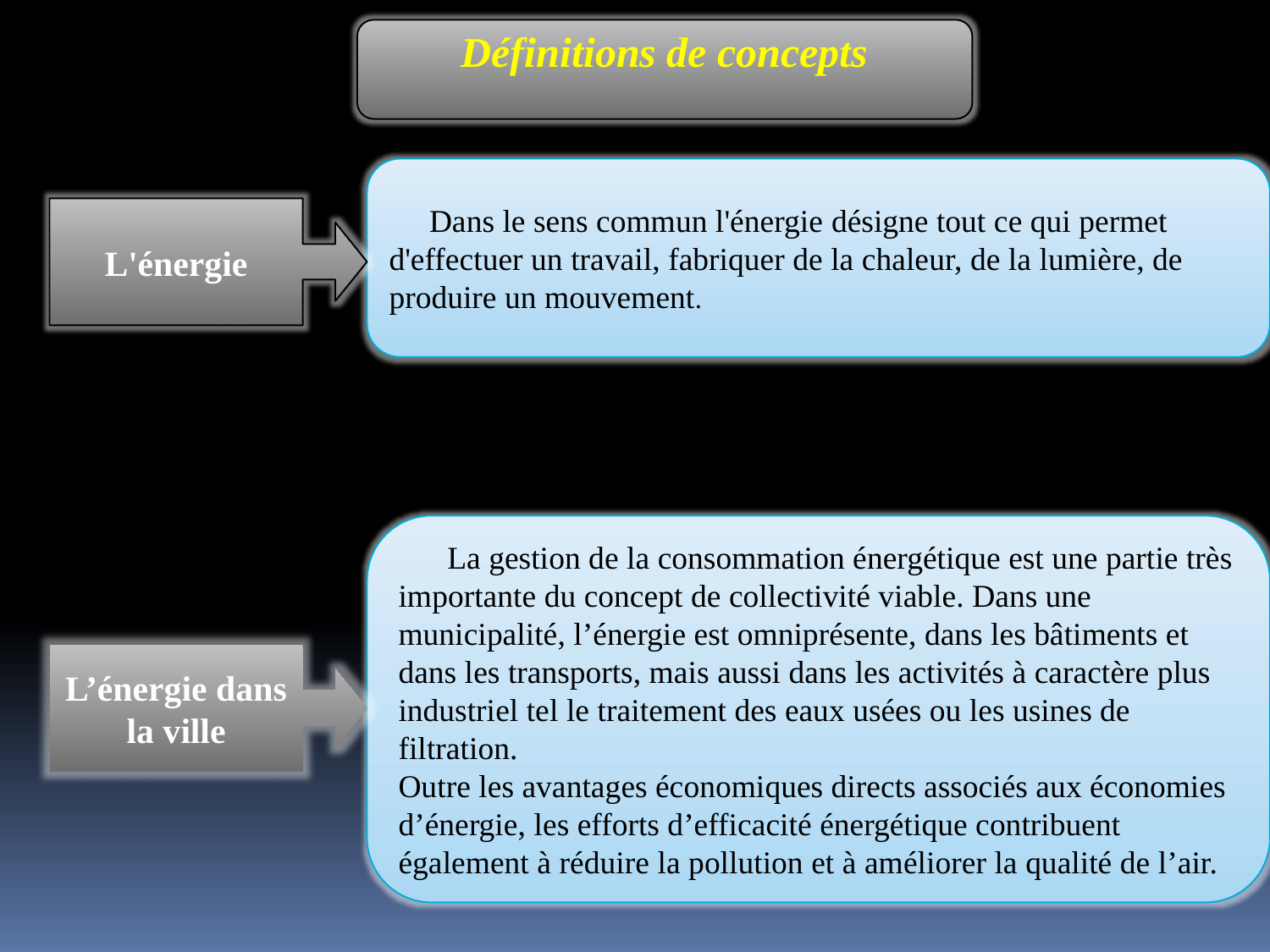

Définitions de concepts

     Dans le sens commun l'énergie désigne tout ce qui permet d'effectuer un travail, fabriquer de la chaleur, de la lumière, de produire un mouvement.
L'énergie
       La gestion de la consommation énergétique est une partie très importante du concept de collectivité viable. Dans une municipalité, l’énergie est omniprésente, dans les bâtiments et dans les transports, mais aussi dans les activités à caractère plus industriel tel le traitement des eaux usées ou les usines de filtration.
Outre les avantages économiques directs associés aux économies d’énergie, les efforts d’efficacité énergétique contribuent également à réduire la pollution et à améliorer la qualité de l’air.
L’énergie dans la ville